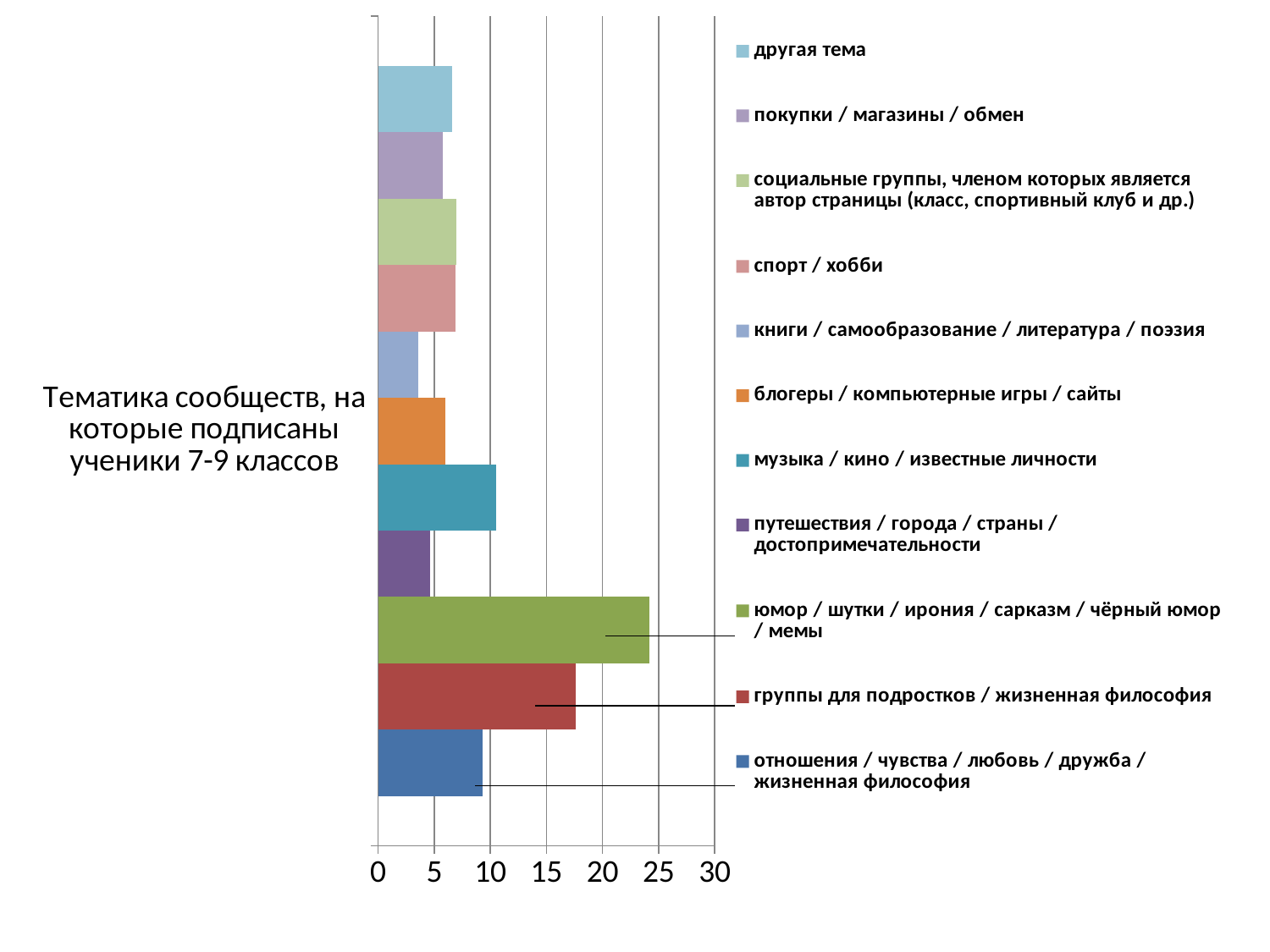

### Chart

| Category | отношения / чувства / любовь / дружба / жизненная философия   | группы для подростков / жизненная философия | юмор / шутки / ирония / сарказм / чёрный юмор / мемы | путешествия / города / страны / достопримечательности | музыка / кино / известные личности | блогеры / компьютерные игры / сайты | книги / самообразование / литература / поэзия | спорт / хобби | социальные группы, членом которых является автор страницы (класс, спортивный клуб и др.) | покупки / магазины / обмен | другая тема |
|---|---|---|---|---|---|---|---|---|---|---|---|
| Тематика сообществ, на которые подписаны ученики 7-9 классов | 9.3 | 17.6 | 24.2 | 4.6 | 10.5 | 6.0 | 3.6 | 6.9 | 7.0 | 5.8 | 6.6 |